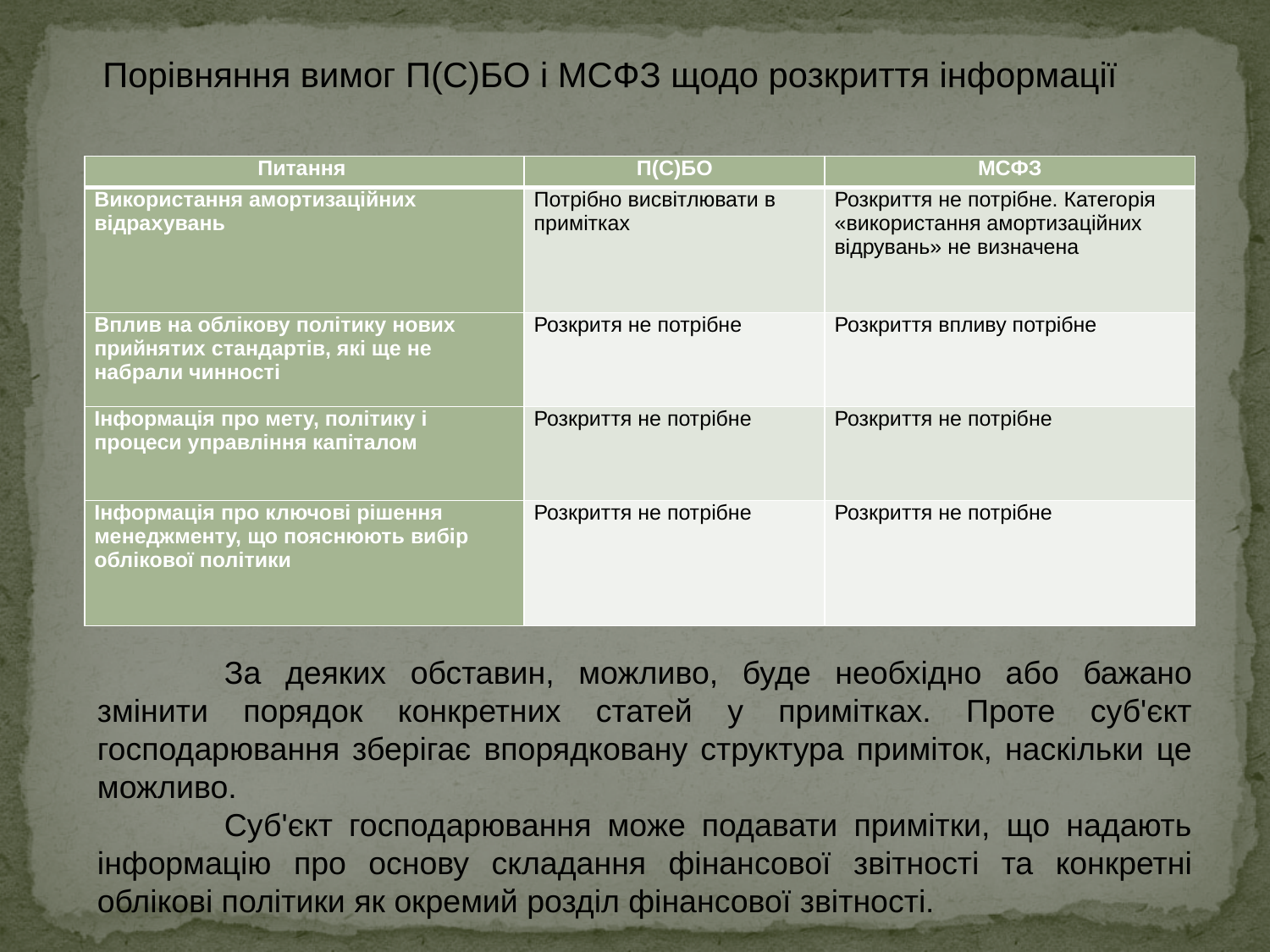

Порівняння вимог П(С)БО і МСФЗ щодо розкриття інформації
| Питання | П(С)БО | МСФЗ |
| --- | --- | --- |
| Використання амортизаційних відрахувань | Потрібно висвітлювати в примітках | Розкриття не потрібне. Категорія «використання амортизаційних відрувань» не визначена |
| Вплив на облікову політику нових прийнятих стандартів, які ще не набрали чинності | Розкритя не потрібне | Розкриття впливу потрібне |
| Інформація про мету, політику і процеси управління капіталом | Розкриття не потрібне | Розкриття не потрібне |
| Інформація про ключові рішення менеджменту, що пояснюють вибір облікової політики | Розкриття не потрібне | Розкриття не потрібне |
	За деяких обставин, можливо, буде необхідно або бажано змінити порядок конкретних статей у примітках. Проте суб'єкт господарювання зберігає впорядковану структура приміток, наскільки це можливо.
	Суб'єкт господарювання може подавати примітки, що надають інформацію про основу складання фінансової звітності та конкретні облікові політики як окремий розділ фінансової звітності.